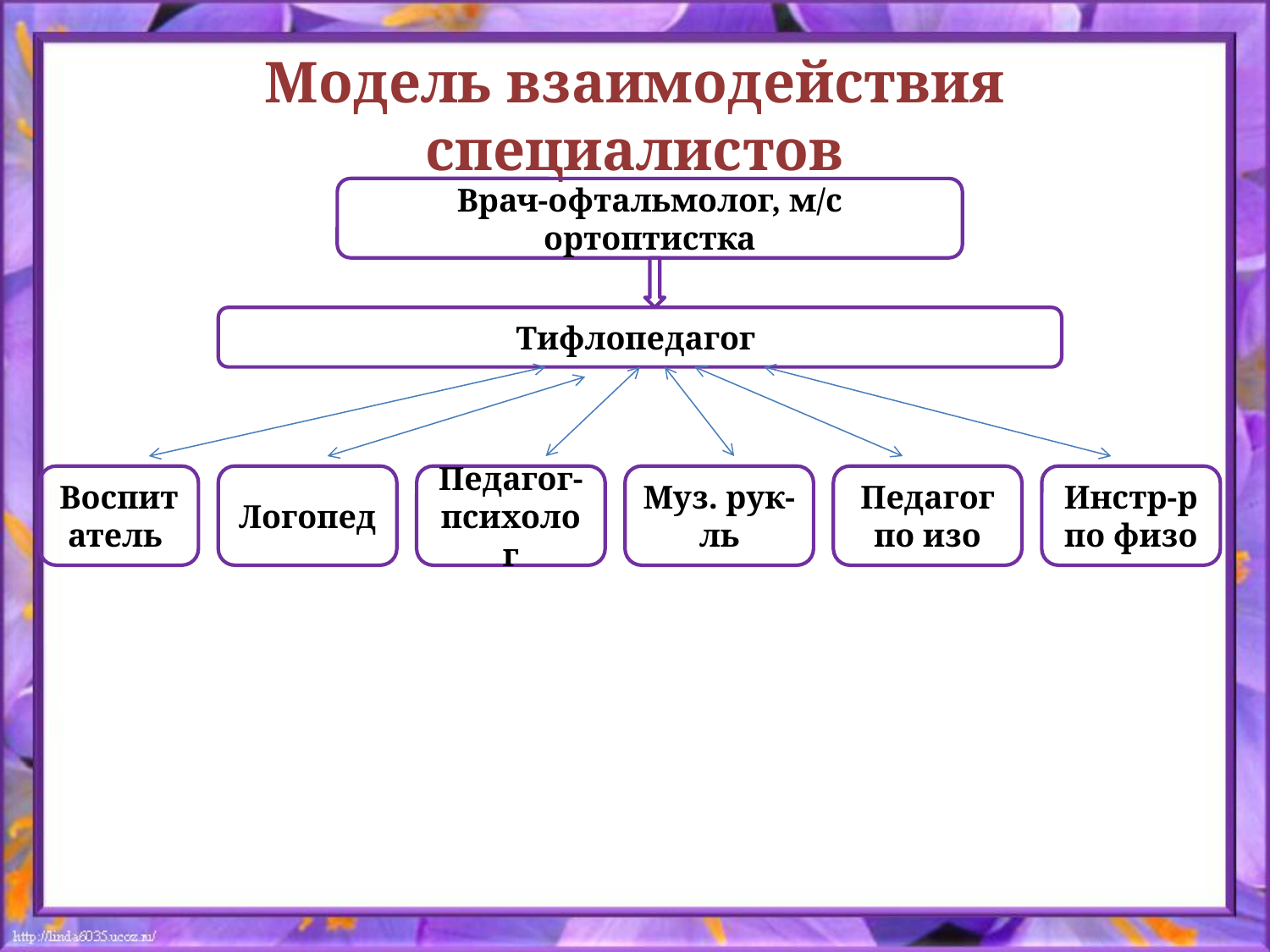

# Модель взаимодействия специалистов

Врач-офтальмолог, м/с ортоптистка

Тифлопедагог
Воспитатель
Логопед
Педагог-психолог
Муз. рук-ль
Педагог по изо
Инстр-р по физо